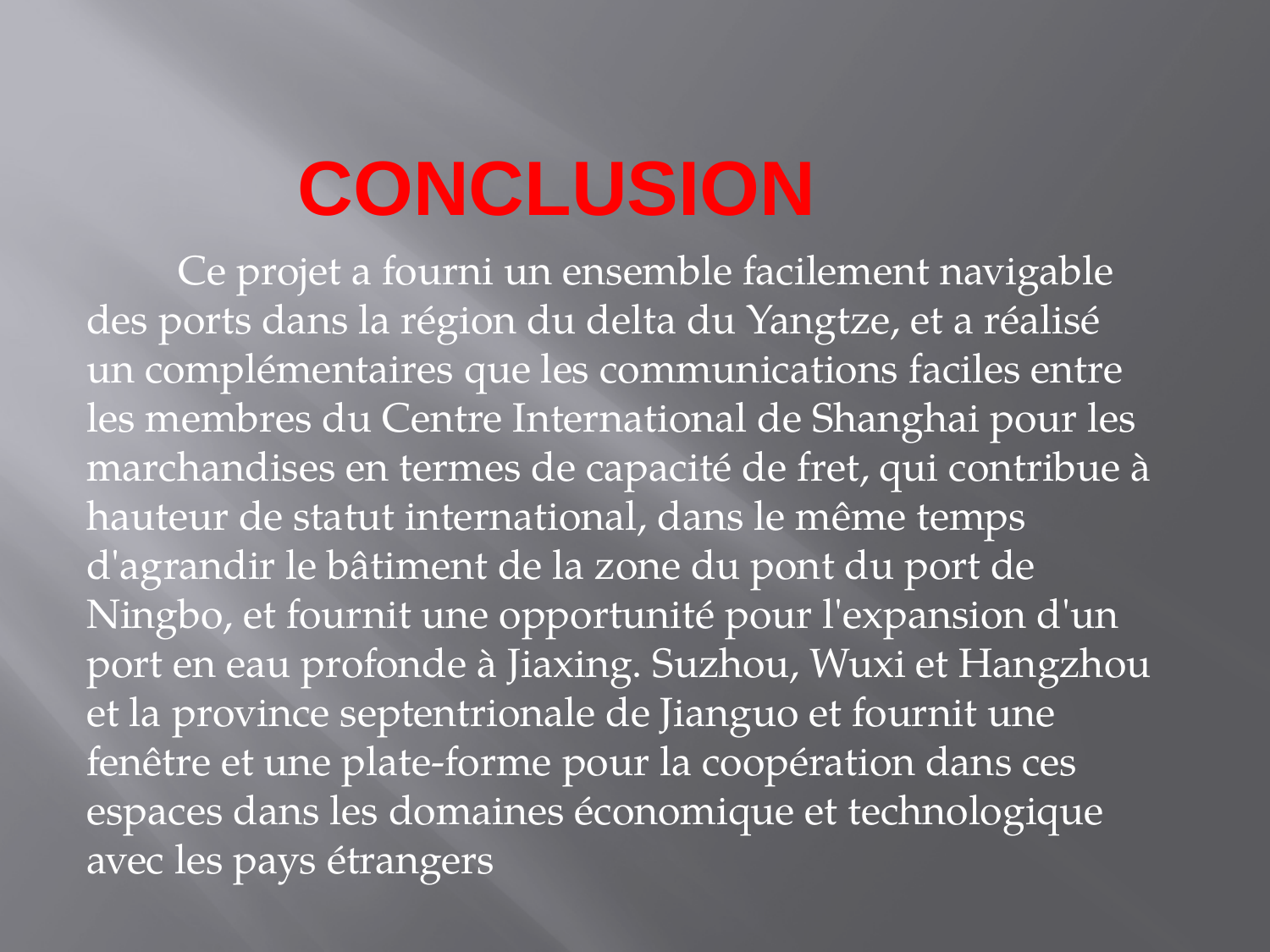

# Conclusion
         Ce projet a fourni un ensemble facilement navigable des ports dans la région du delta du Yangtze, et a réalisé un complémentaires que les communications faciles entre les membres du Centre International de Shanghai pour les marchandises en termes de capacité de fret, qui contribue à hauteur de statut international, dans le même temps d'agrandir le bâtiment de la zone du pont du port de Ningbo, et fournit une opportunité pour l'expansion d'un port en eau profonde à Jiaxing. Suzhou, Wuxi et Hangzhou et la province septentrionale de Jianguo et fournit une fenêtre et une plate-forme pour la coopération dans ces espaces dans les domaines économique et technologique avec les pays étrangers